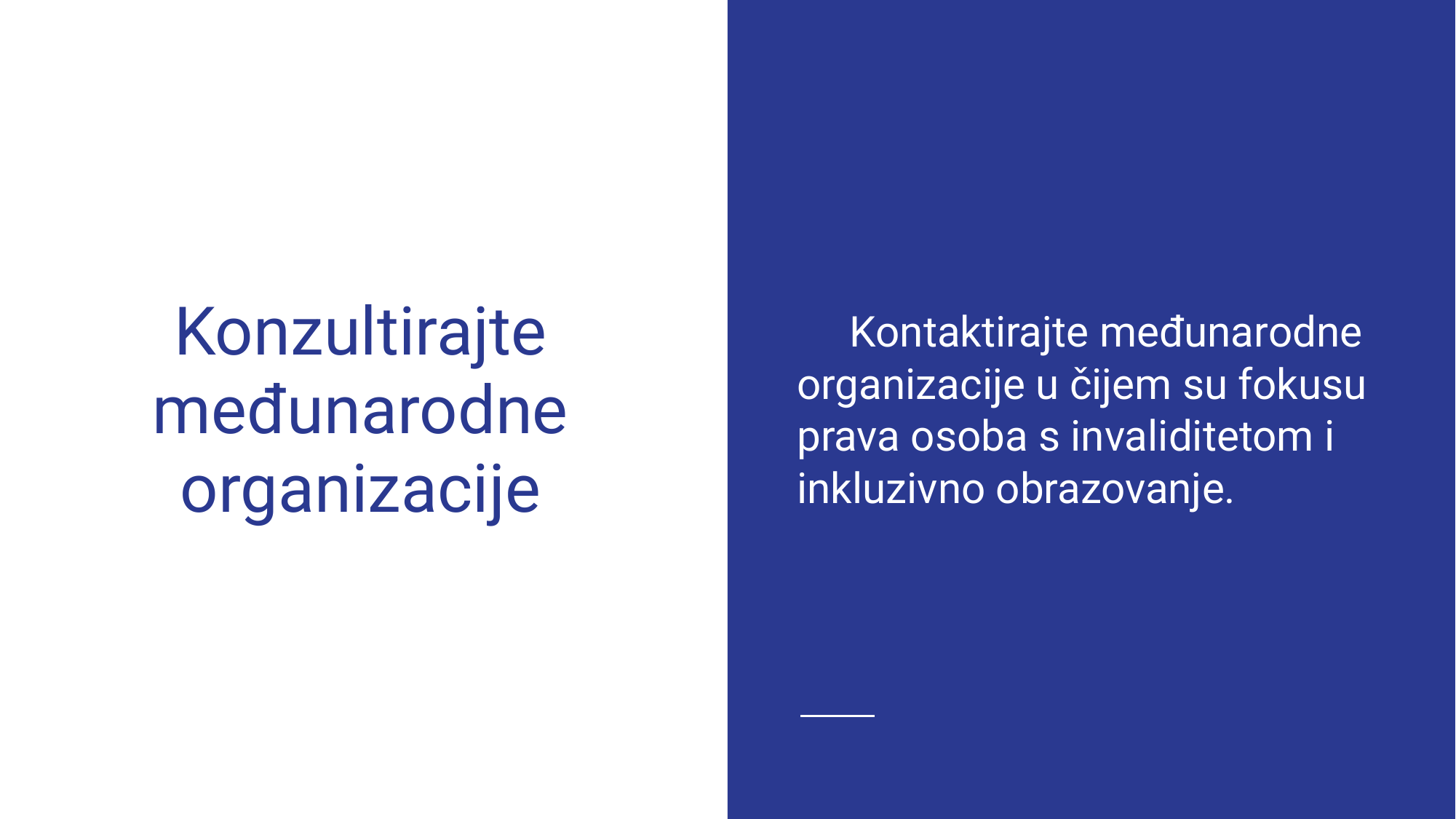

Kontaktirajte međunarodne organizacije u čijem su fokusu prava osoba s invaliditetom i inkluzivno obrazovanje.
# Konzultirajte međunarodne organizacije